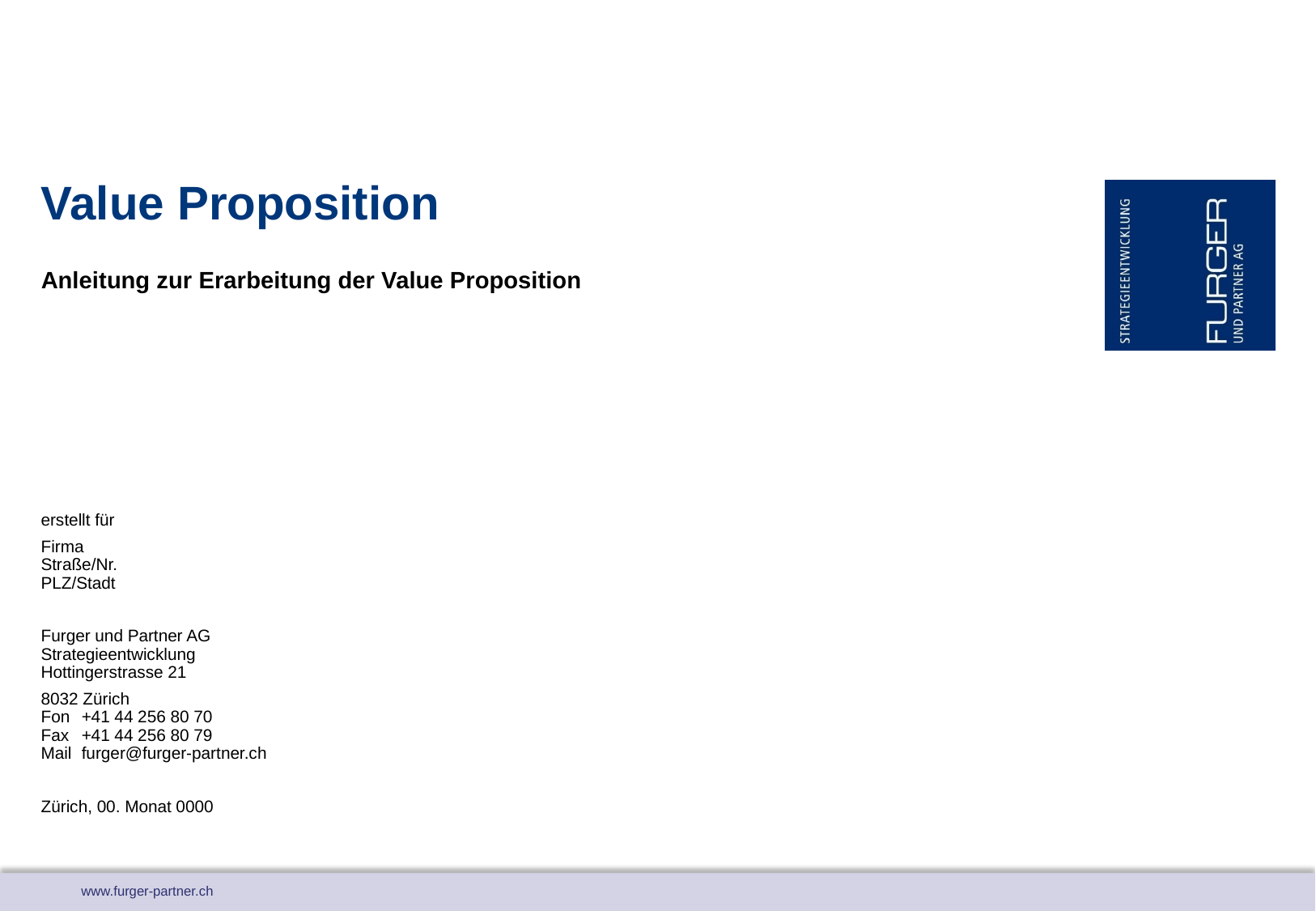

# Value Proposition
Anleitung zur Erarbeitung der Value Proposition
erstellt für
Firma
Straße/Nr.
PLZ/Stadt

Furger und Partner AG
Strategieentwicklung
Hottingerstrasse 21
8032 Zürich
Fon	+41 44 256 80 70
Fax	+41 44 256 80 79
Mail	furger@furger-partner.ch

Zürich, 00. Monat 0000